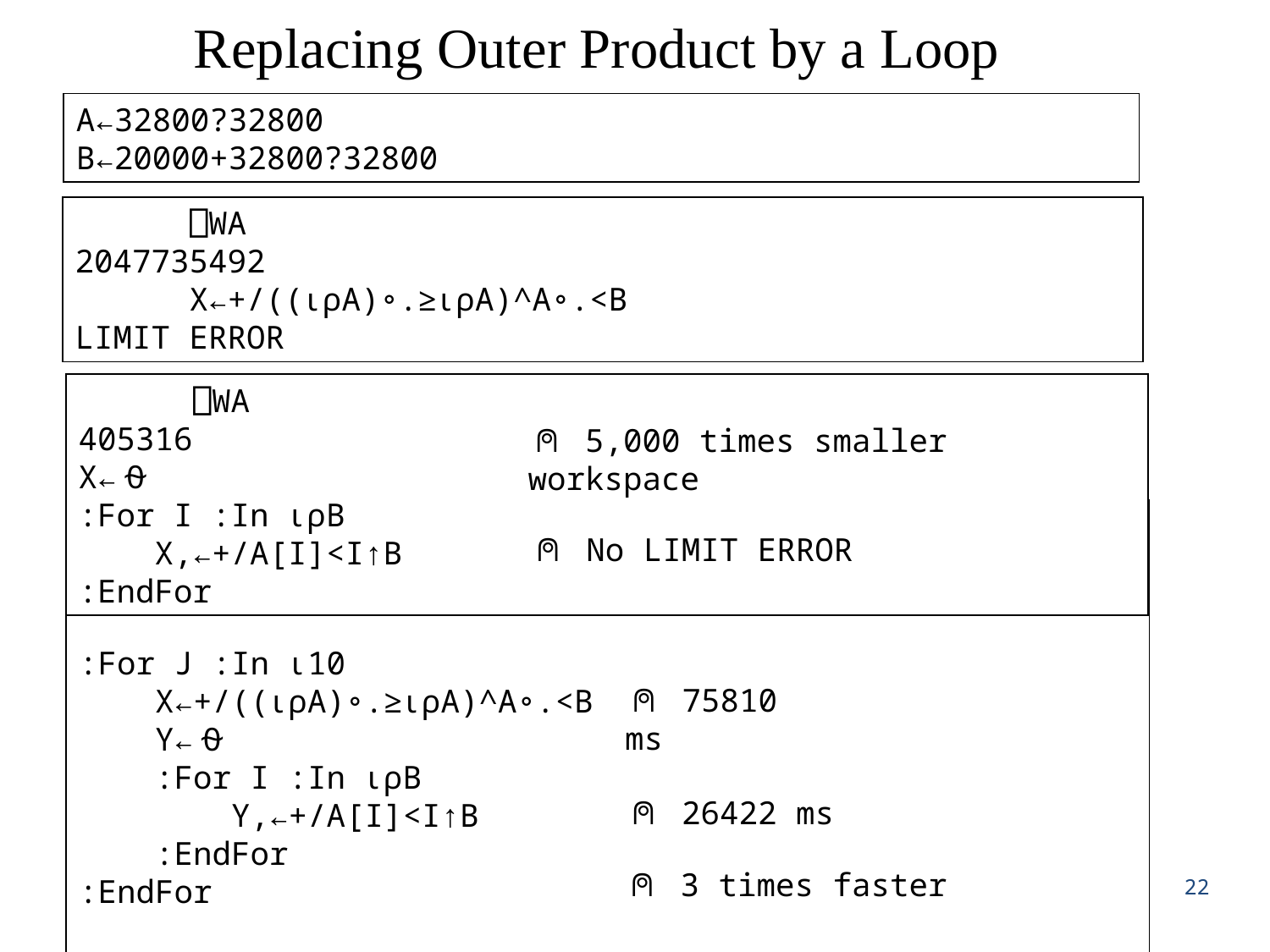

# Replacing Outer Product by a Loop
A←32800?32800
B←20000+32800?32800
      ⎕WA
2047735492
      X←+/((⍳⍴A)∘.≥⍳⍴A)^A∘.<B
LIMIT ERROR
      ⎕WA
405316
X←⍬
:For I :In ⍳⍴B
    X,←+/A[I]<I↑B
:EndFor
⍝ 5,000 times smaller workspace
⍝ No LIMIT ERROR
:For J :In ⍳10
    X←+/((⍳⍴A)∘.≥⍳⍴A)^A∘.<B
    Y←⍬
    :For I :In ⍳⍴B
        Y,←+/A[I]<I↑B
    :EndFor
:EndFor
⍝ 75810 ms
⍝ 26422 ms
⍝ 3 times faster
22